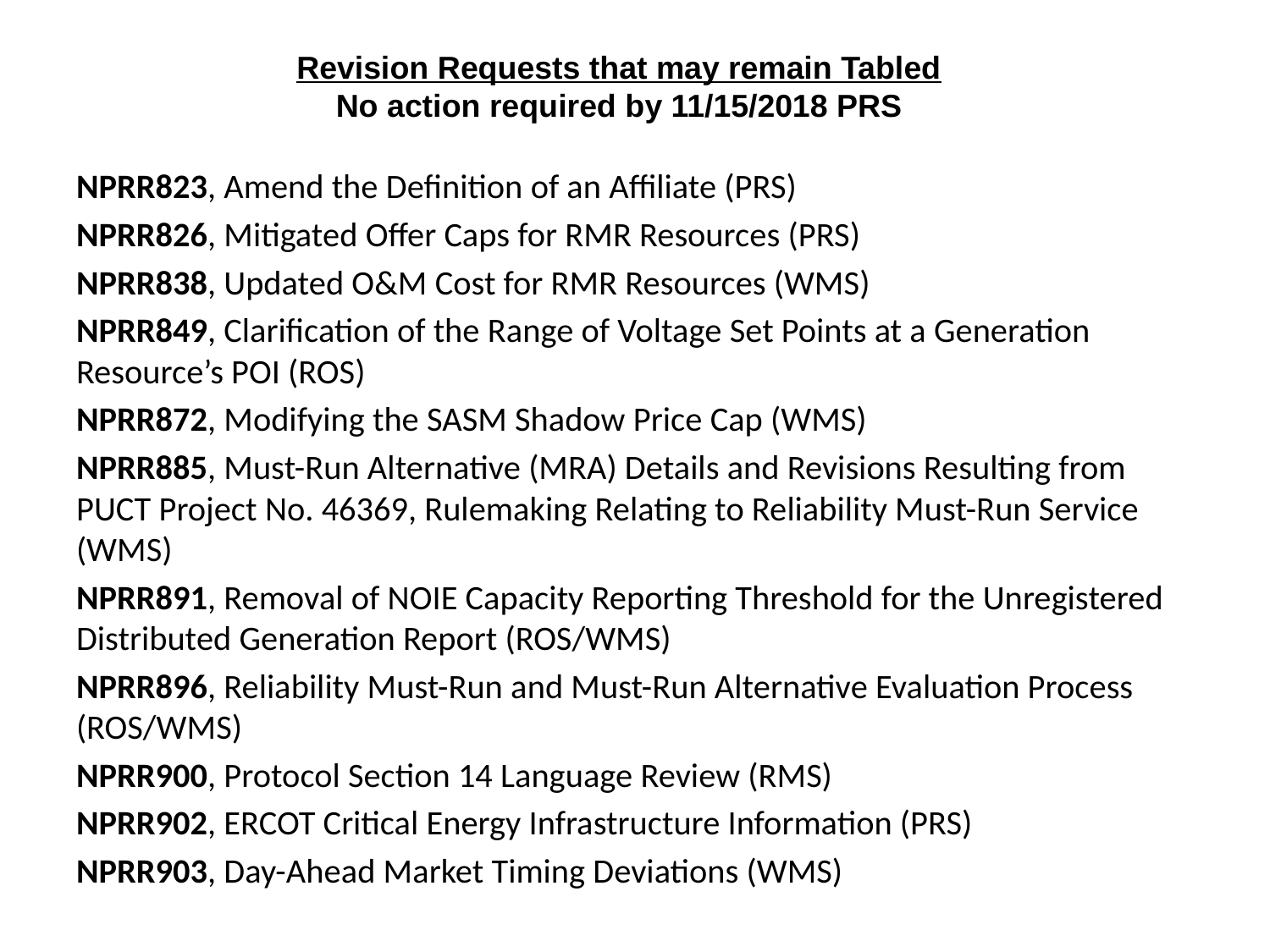

# Revision Requests that may remain Tabled No action required by 11/15/2018 PRS

NPRR823, Amend the Definition of an Affiliate (PRS)
NPRR826, Mitigated Offer Caps for RMR Resources (PRS)
NPRR838, Updated O&M Cost for RMR Resources (WMS)
NPRR849, Clarification of the Range of Voltage Set Points at a Generation Resource’s POI (ROS)
NPRR872, Modifying the SASM Shadow Price Cap (WMS)
NPRR885, Must-Run Alternative (MRA) Details and Revisions Resulting from PUCT Project No. 46369, Rulemaking Relating to Reliability Must-Run Service (WMS)
NPRR891, Removal of NOIE Capacity Reporting Threshold for the Unregistered Distributed Generation Report (ROS/WMS)
NPRR896, Reliability Must-Run and Must-Run Alternative Evaluation Process (ROS/WMS)
NPRR900, Protocol Section 14 Language Review (RMS)
NPRR902, ERCOT Critical Energy Infrastructure Information (PRS)
NPRR903, Day-Ahead Market Timing Deviations (WMS)